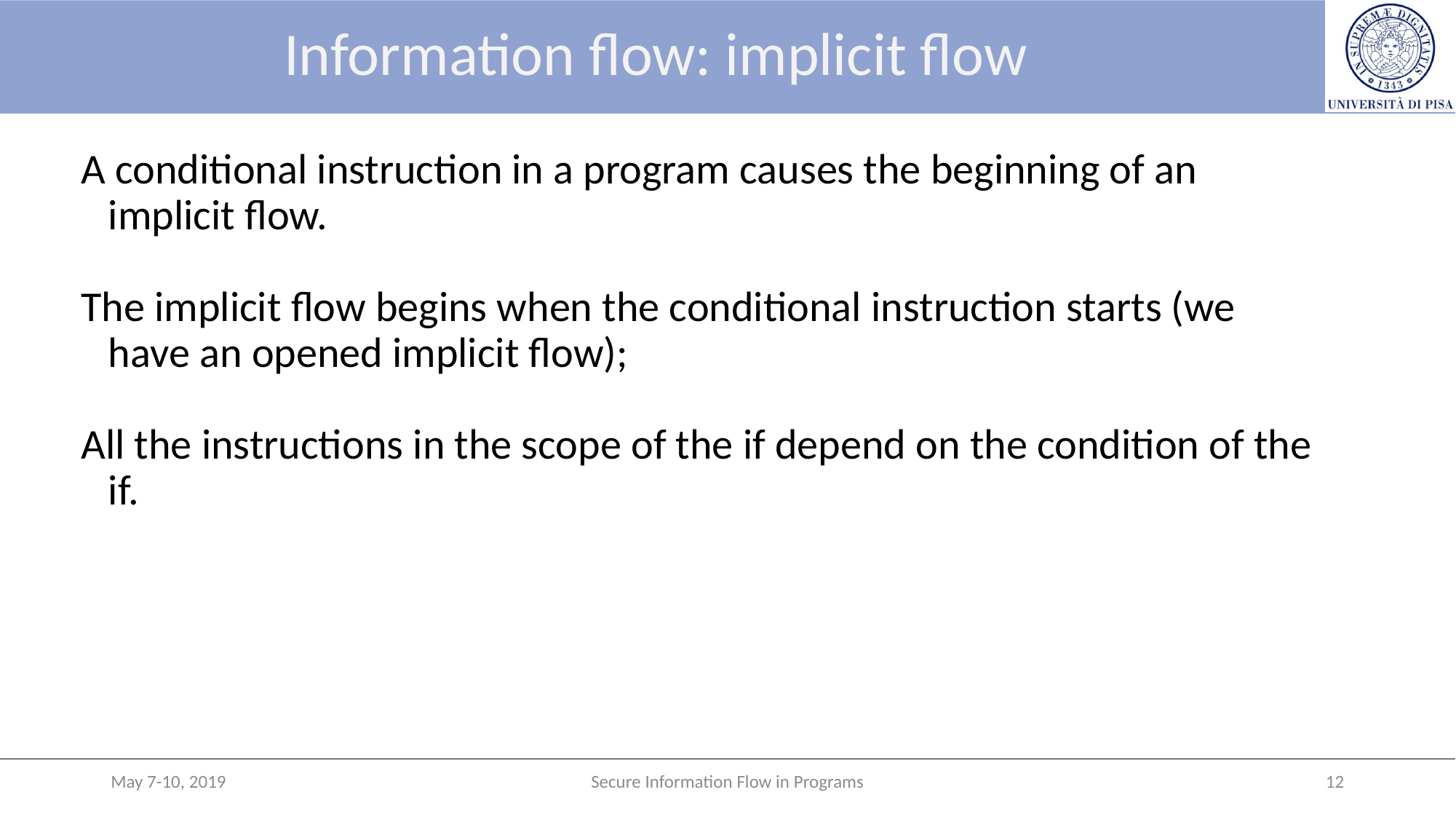

# Information flow: implicit flow
A conditional instruction in a program causes the beginning of an implicit flow.

The implicit flow begins when the conditional instruction starts (we have an opened implicit flow);

All the instructions in the scope of the if depend on the condition of the if.

May 7-10, 2019
Secure Information Flow in Programs
12